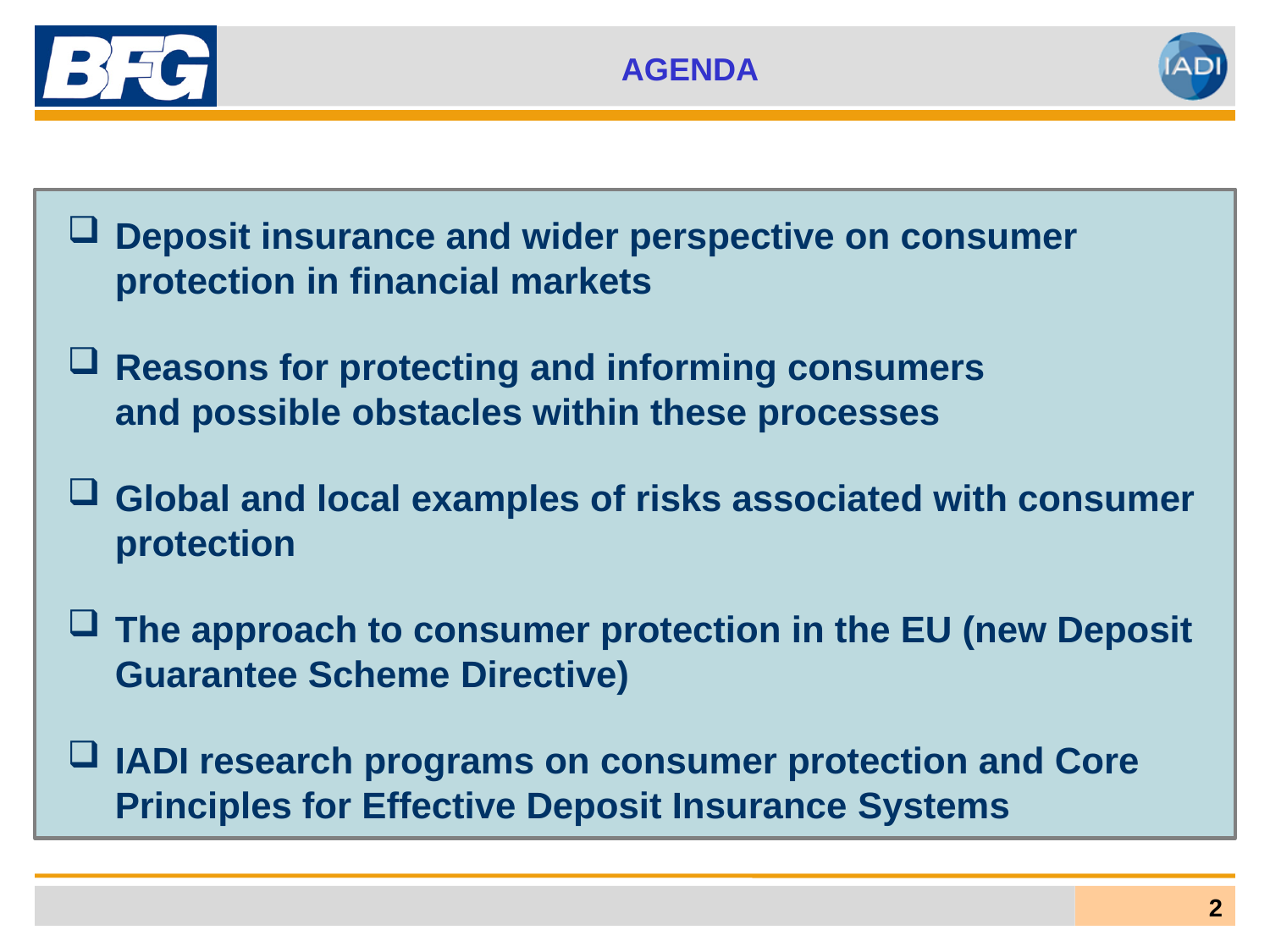

Agenda

Deposit insurance and wider perspective on consumer protection in financial markets
Reasons for protecting and informing consumers
and possible obstacles within these processes
Global and local examples of risks associated with consumer protection
The approach to consumer protection in the EU (new Deposit Guarantee Scheme Directive)
IADI research programs on consumer protection and Core Principles for Effective Deposit Insurance Systems